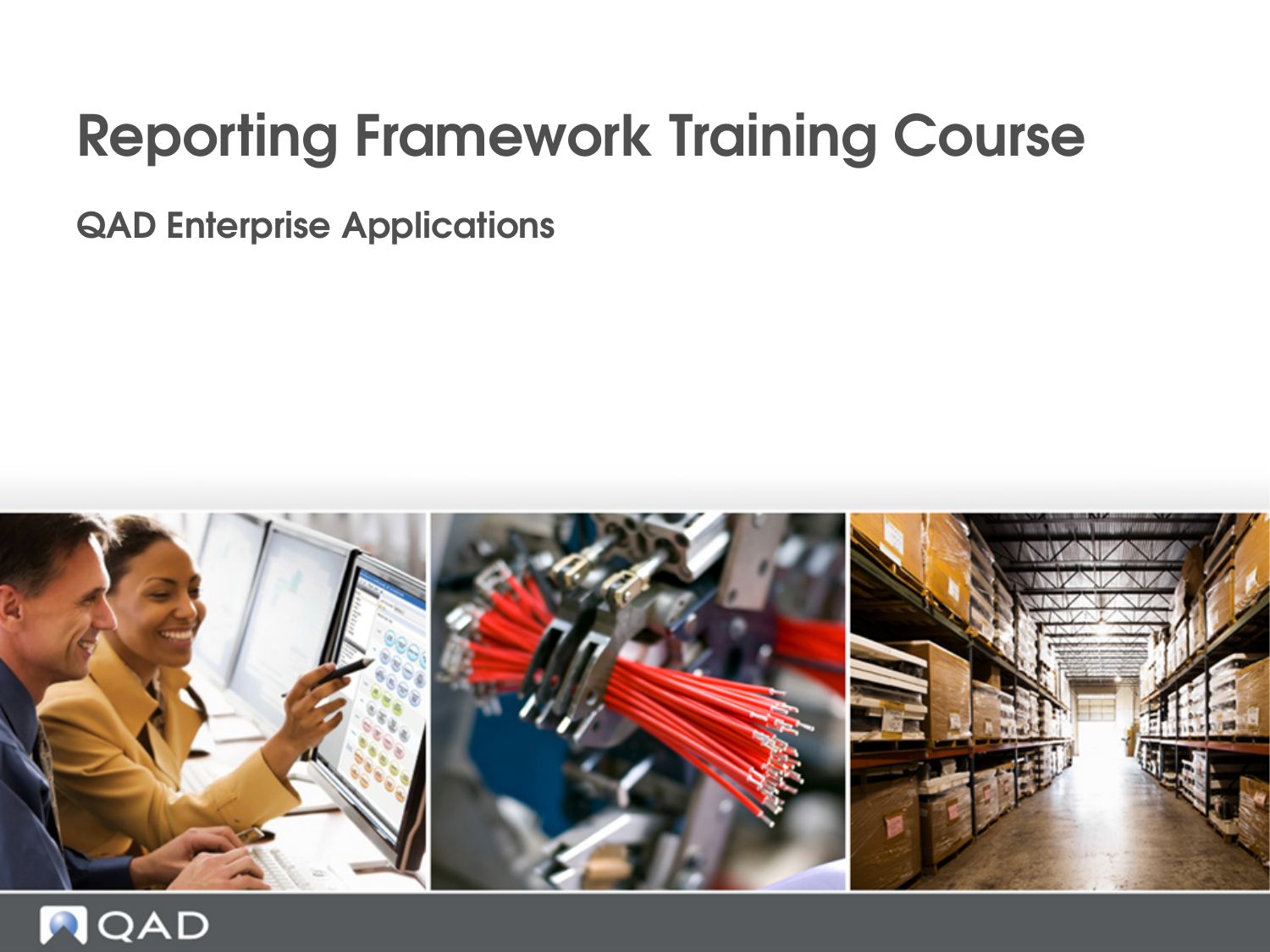

# Reporting Framework Training Course
QAD Enterprise Applications